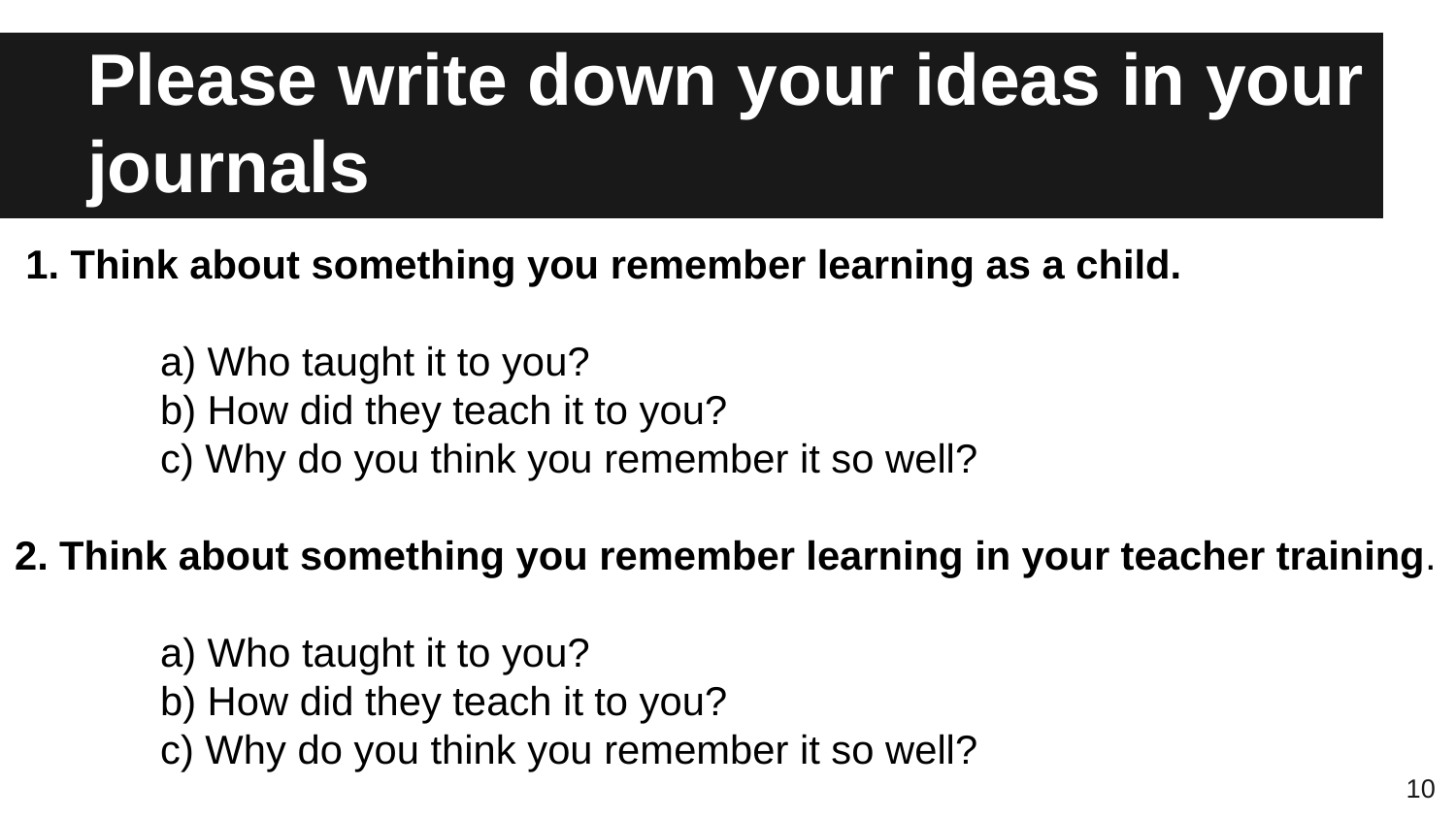

# Please write down your ideas in your journals
 1. Think about something you remember learning as a child.

	a) Who taught it to you?
	b) How did they teach it to you?
	c) Why do you think you remember it so well?

2. Think about something you remember learning in your teacher training.

	a) Who taught it to you?
	b) How did they teach it to you?
	c) Why do you think you remember it so well?

10